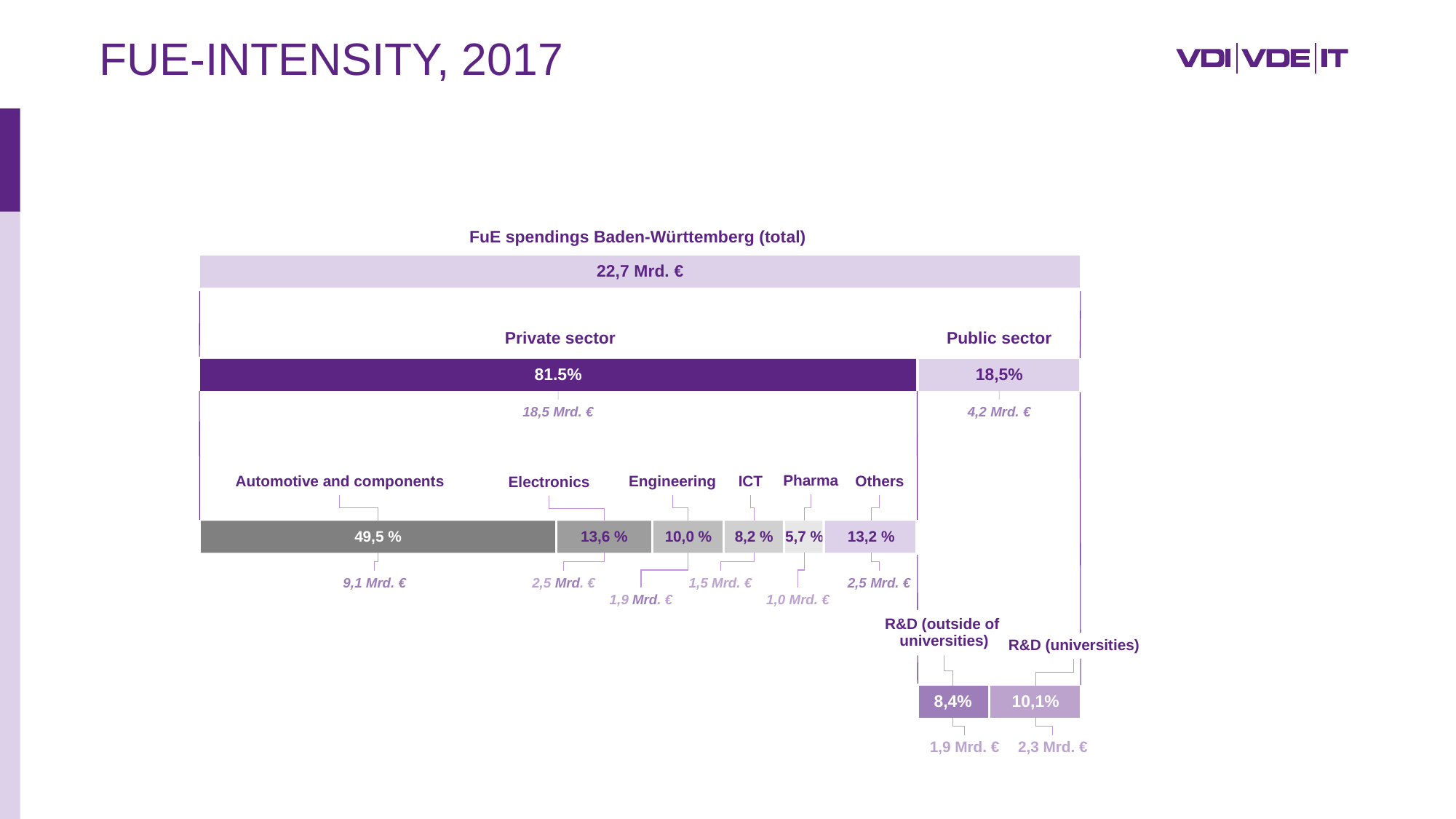

# FUE-IntensitY, 2017
FuE spendings Baden-Württemberg (total)
22,7 Mrd. €
Private sector
Public sector
81.5%
18,5%
18,5 Mrd. €
4,2 Mrd. €
Pharma
Automotive and components
Engineering
Others
ICT
Electronics
49,5 %
13,6 %
10,0 %
8,2 %
5,7 %
13,2 %
9,1 Mrd. €
2,5 Mrd. €
1,5 Mrd. €
2,5 Mrd. €
1,9 Mrd. €
1,0 Mrd. €
R&D (outside of
universities)
R&D (universities)
8,4%
10,1%
1,9 Mrd. €
2,3 Mrd. €